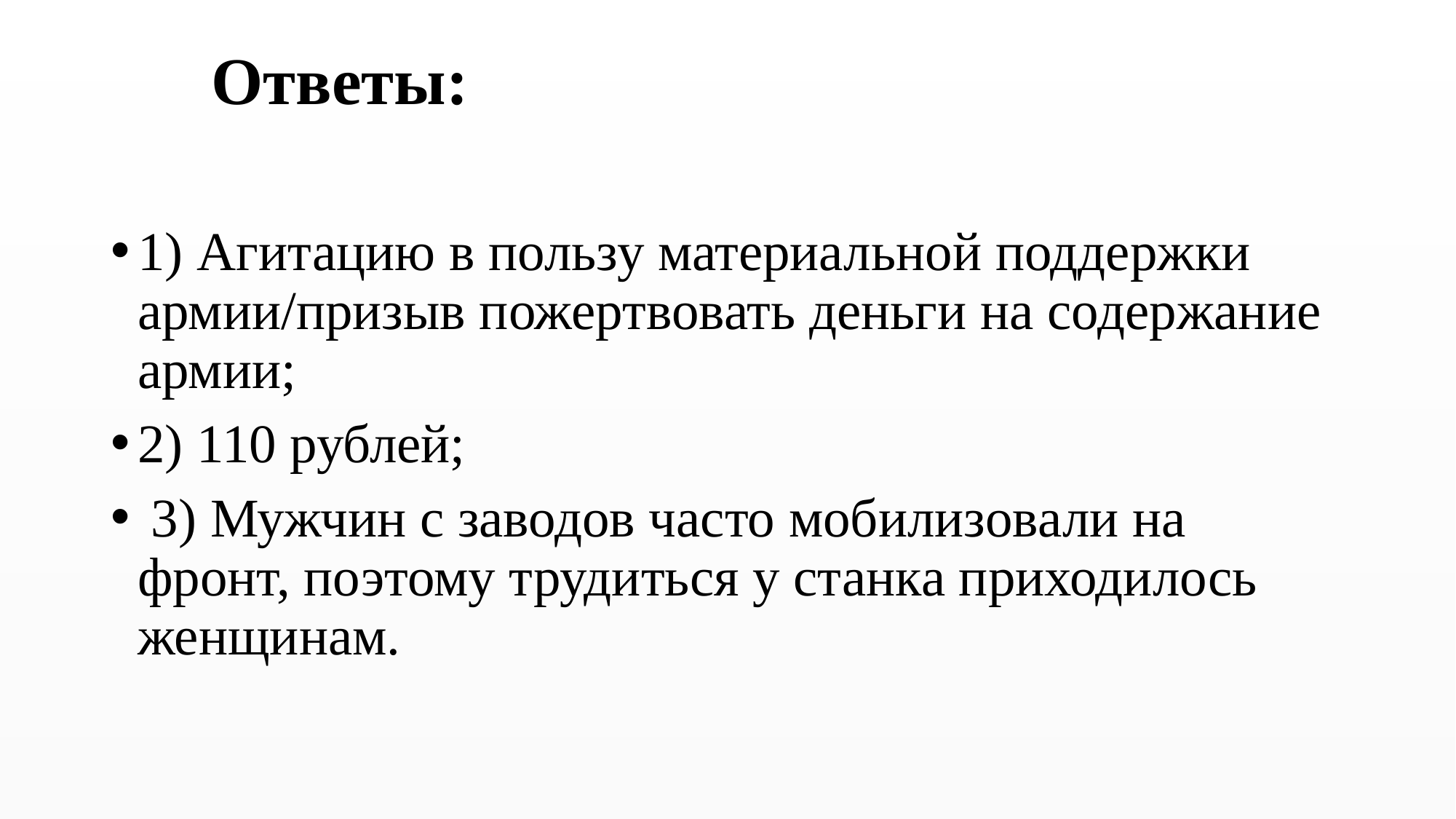

# Ответы:
1) Агитацию в пользу материальной поддержки армии/призыв пожертвовать деньги на содержание армии;
2) 110 рублей;
 3) Мужчин с заводов часто мобилизовали на фронт, поэтому трудиться у станка приходилось женщинам.